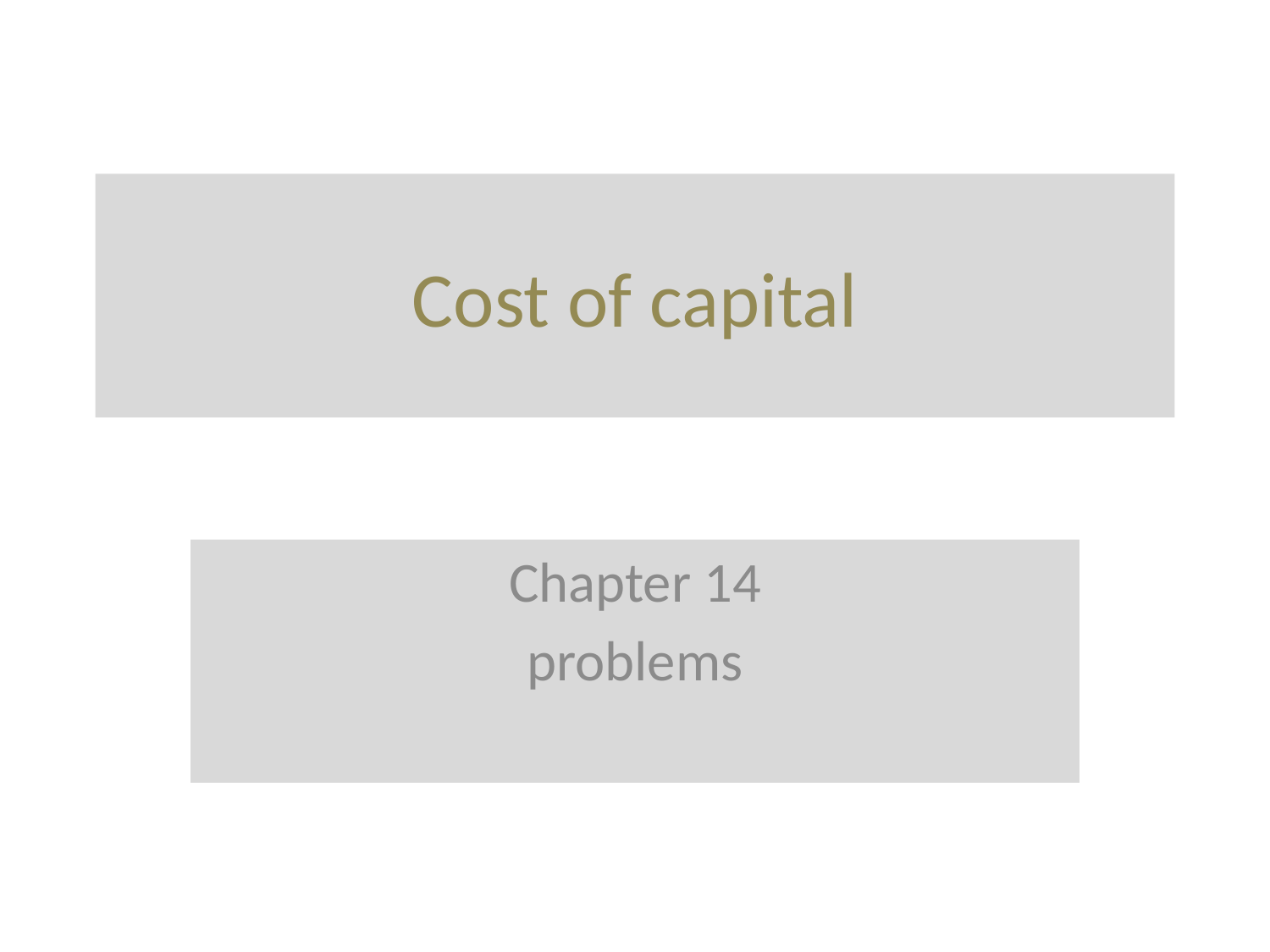

# Cost of capital
Chapter 14
problems